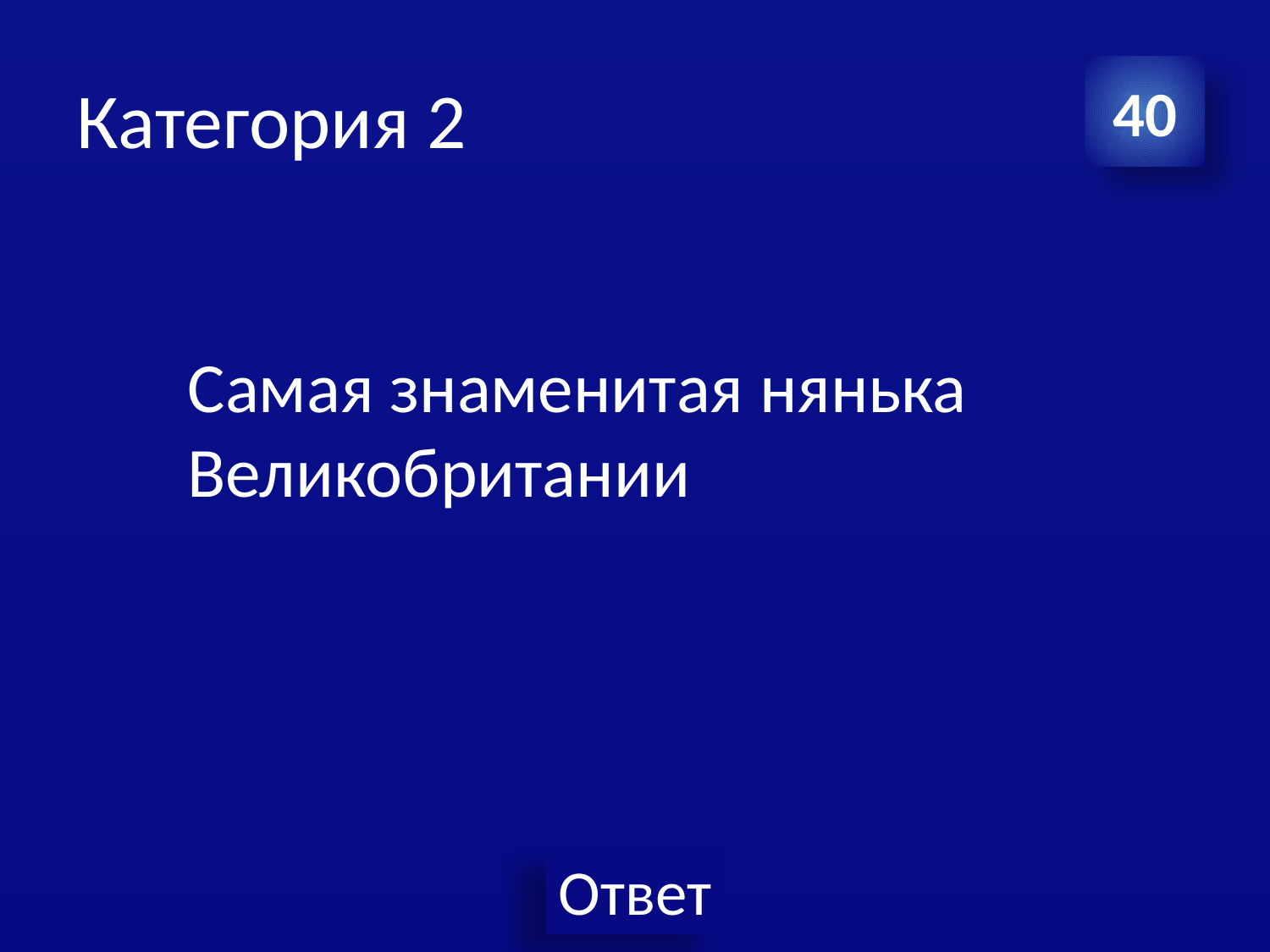

# Категория 2
40
Самая знаменитая нянька Великобритании